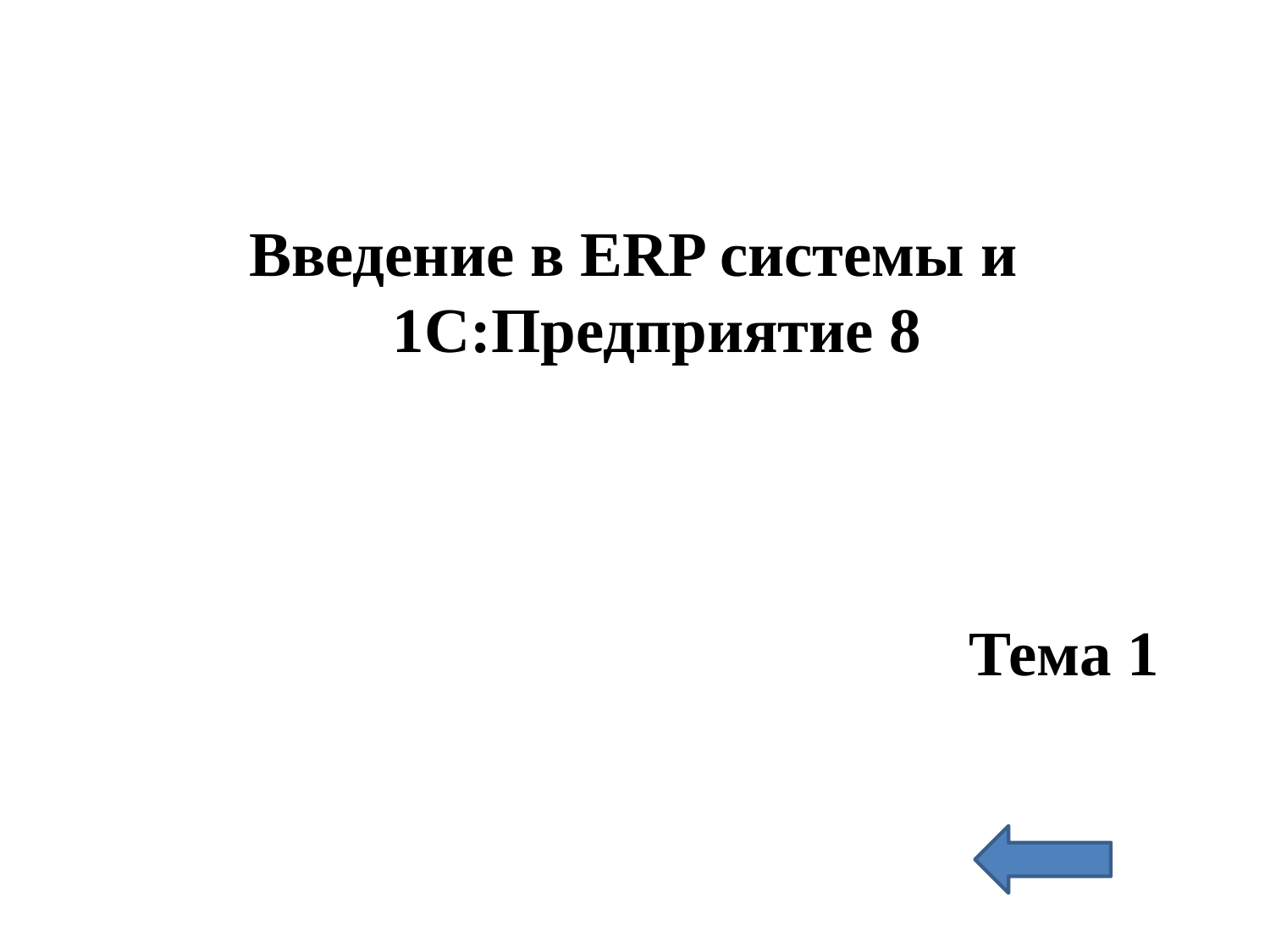

Введение в ERP системы и 1C:Предприятие 8
Тема 1